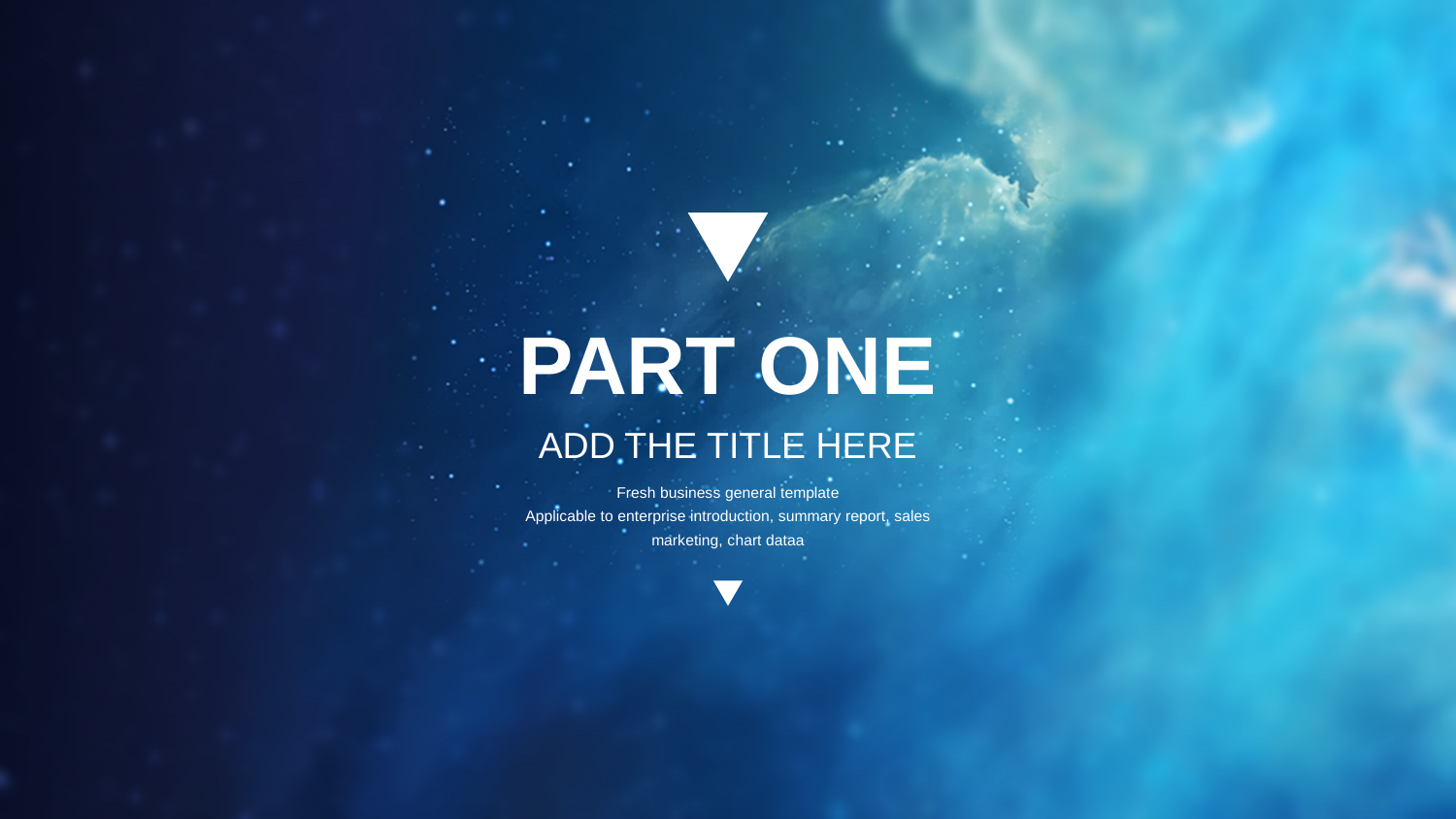

PART ONE
ADD THE TITLE HERE
Fresh business general template
Applicable to enterprise introduction, summary report, sales marketing, chart dataa